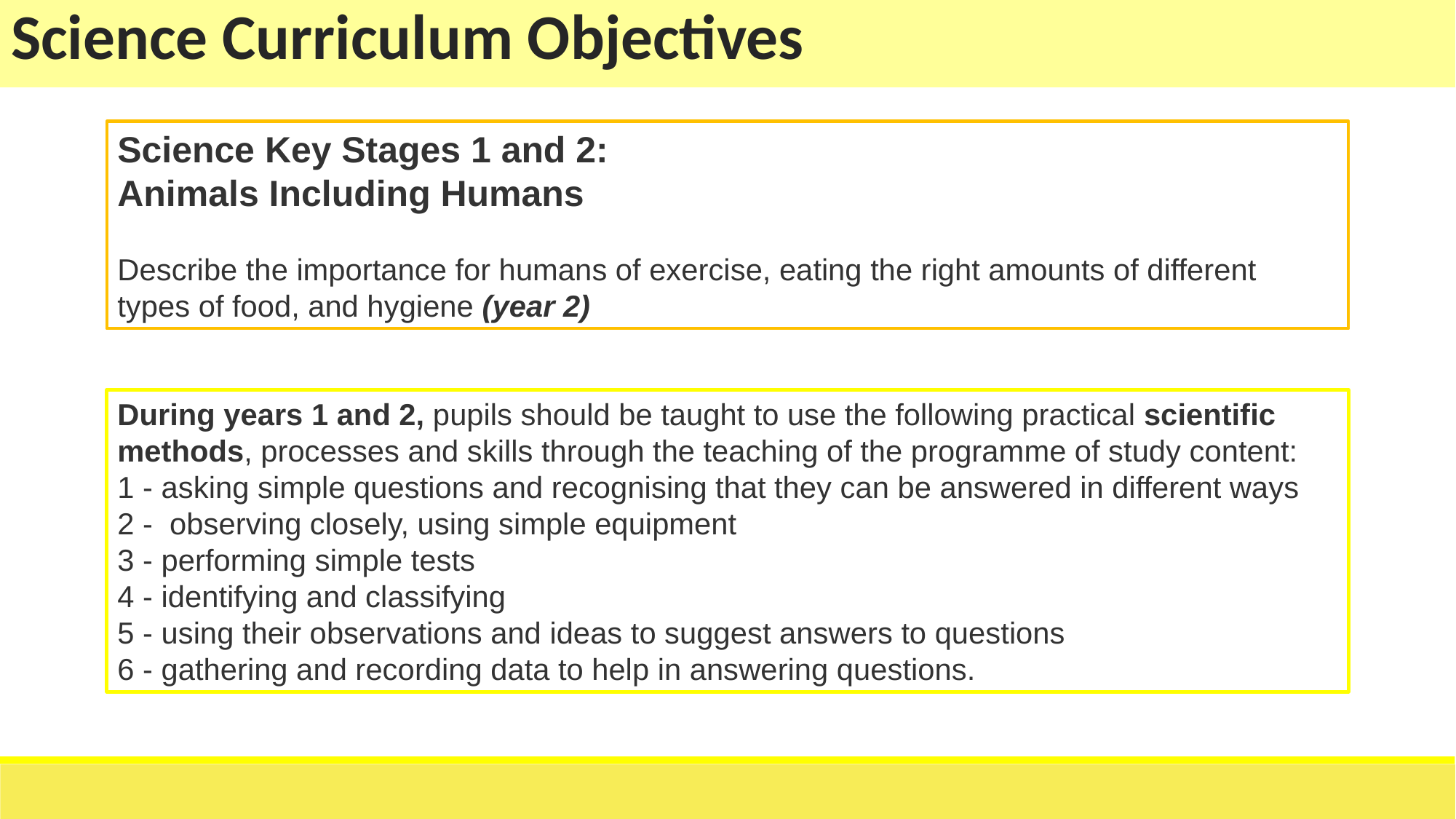

| Science Curriculum Objectives |
| --- |
Science Key Stages 1 and 2:
Animals Including Humans

Describe the importance for humans of exercise, eating the right amounts of different types of food, and hygiene (year 2)
During years 1 and 2, pupils should be taught to use the following practical scientific methods, processes and skills through the teaching of the programme of study content:
1 - asking simple questions and recognising that they can be answered in different ways
2 -  observing closely, using simple equipment
3 - performing simple tests
4 - identifying and classifying
5 - using their observations and ideas to suggest answers to questions
6 - gathering and recording data to help in answering questions.